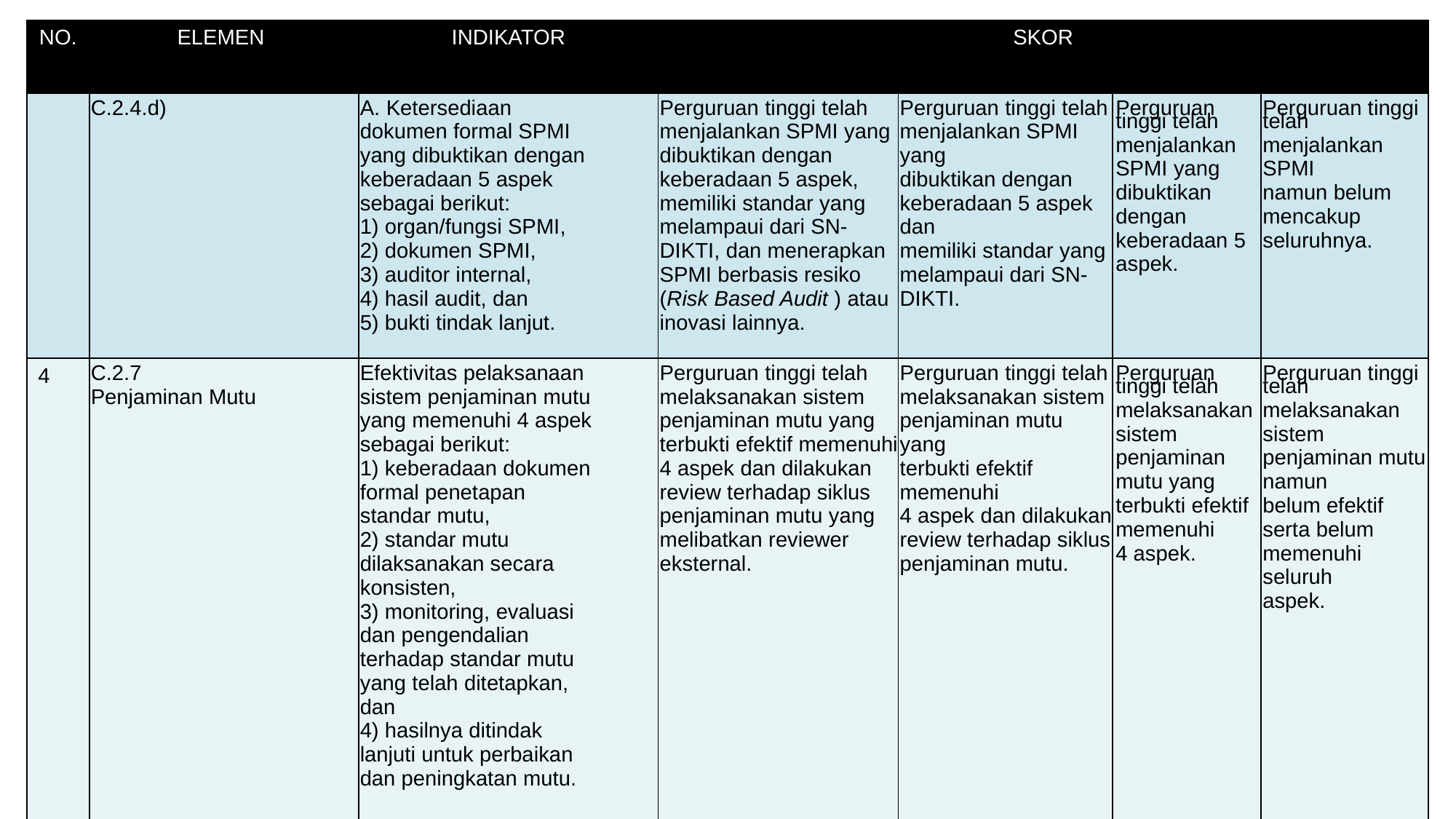

| NO. | ELEMEN | INDIKATOR | SKOR |  |  |  |
| --- | --- | --- | --- | --- | --- | --- |
|  | C.2.4.d) | A. Ketersediaan dokumen formal SPMI yang dibuktikan dengan keberadaan 5 aspek sebagai berikut: 1) organ/fungsi SPMI, 2) dokumen SPMI, 3) auditor internal, 4) hasil audit, dan 5) bukti tindak lanjut. | Perguruan tinggi telah menjalankan SPMI yang dibuktikan dengan keberadaan 5 aspek, memiliki standar yang melampaui dari SN- DIKTI, dan menerapkan SPMI berbasis resiko (Risk Based Audit ) atau inovasi lainnya. | Perguruan tinggi telah menjalankan SPMI yang dibuktikan dengan keberadaan 5 aspek dan memiliki standar yang melampaui dari SN- DIKTI. | Perguruan tinggi telah menjalankan SPMI yang dibuktikan dengan keberadaan 5 aspek. | Perguruan tinggi telah menjalankan SPMI namun belum mencakup seluruhnya. |
| 4 | C.2.7 Penjaminan Mutu | Efektivitas pelaksanaan sistem penjaminan mutu yang memenuhi 4 aspek sebagai berikut: 1) keberadaan dokumen formal penetapan standar mutu, 2) standar mutu dilaksanakan secara konsisten, 3) monitoring, evaluasi dan pengendalian terhadap standar mutu yang telah ditetapkan, dan 4) hasilnya ditindak lanjuti untuk perbaikan dan peningkatan mutu. | Perguruan tinggi telah melaksanakan sistem penjaminan mutu yang terbukti efektif memenuhi 4 aspek dan dilakukan review terhadap siklus penjaminan mutu yang melibatkan reviewer eksternal. | Perguruan tinggi telah melaksanakan sistem penjaminan mutu yang terbukti efektif memenuhi 4 aspek dan dilakukan review terhadap siklus penjaminan mutu. | Perguruan tinggi telah melaksanakan sistem penjaminan mutu yang terbukti efektif memenuhi 4 aspek. | Perguruan tinggi telah melaksanakan sistem penjaminan mutu namun belum efektif serta belum memenuhi seluruh aspek. |